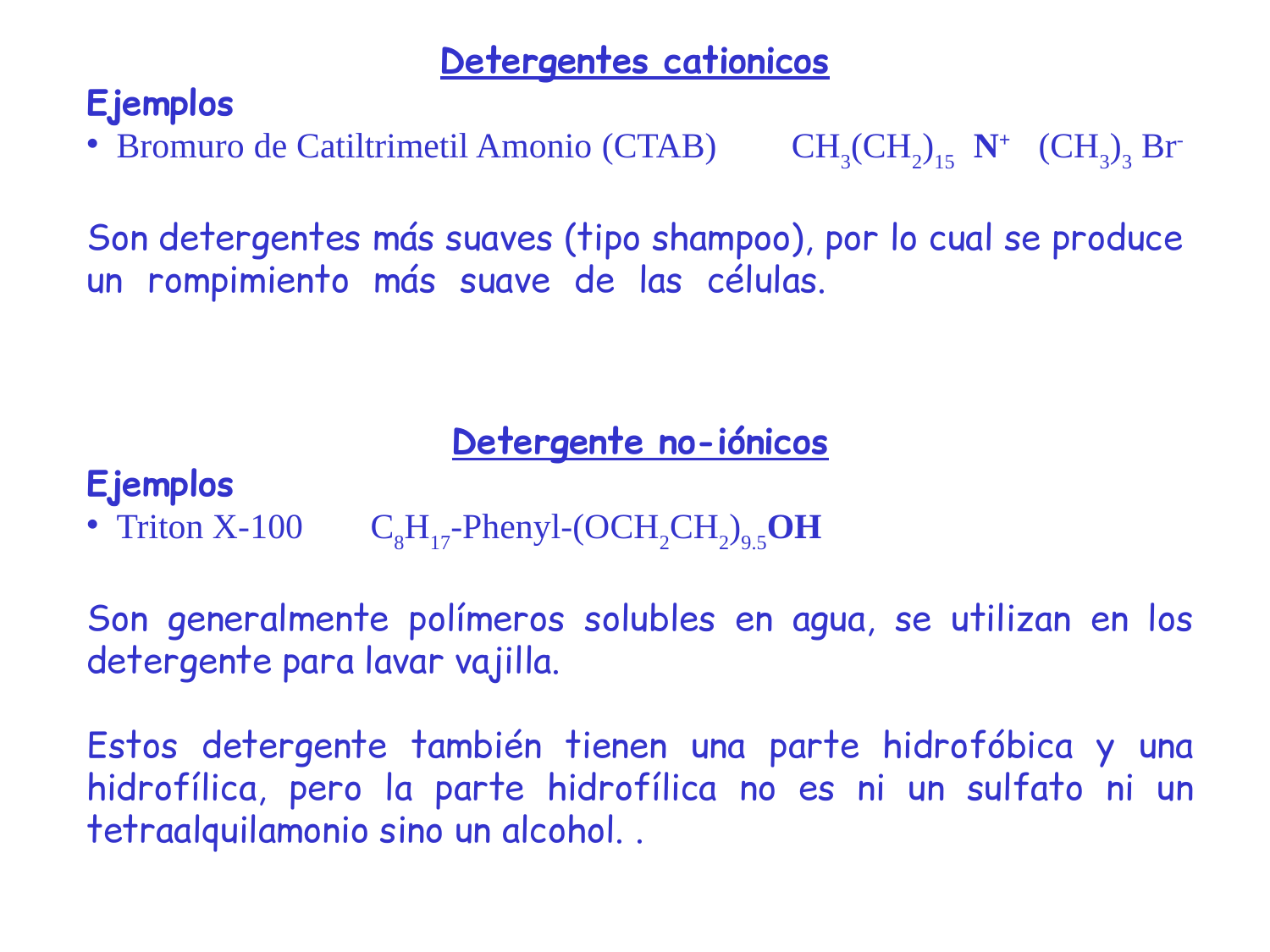

Detergentes cationicos
Ejemplos
Bromuro de Catiltrimetil Amonio (CTAB)        CH3(CH2)15  N+   (CH3)3 Br-

Son detergentes más suaves (tipo shampoo), por lo cual se produce un rompimiento más suave de las células.
Detergente no-iónicos
Ejemplos
Triton X-100 	C8H17-Phenyl-(OCH2CH2)9.5OH

Son generalmente polímeros solubles en agua, se utilizan en los detergente para lavar vajilla.

Estos detergente también tienen una parte hidrofóbica y una hidrofílica, pero la parte hidrofílica no es ni un sulfato ni un tetraalquilamonio sino un alcohol. .